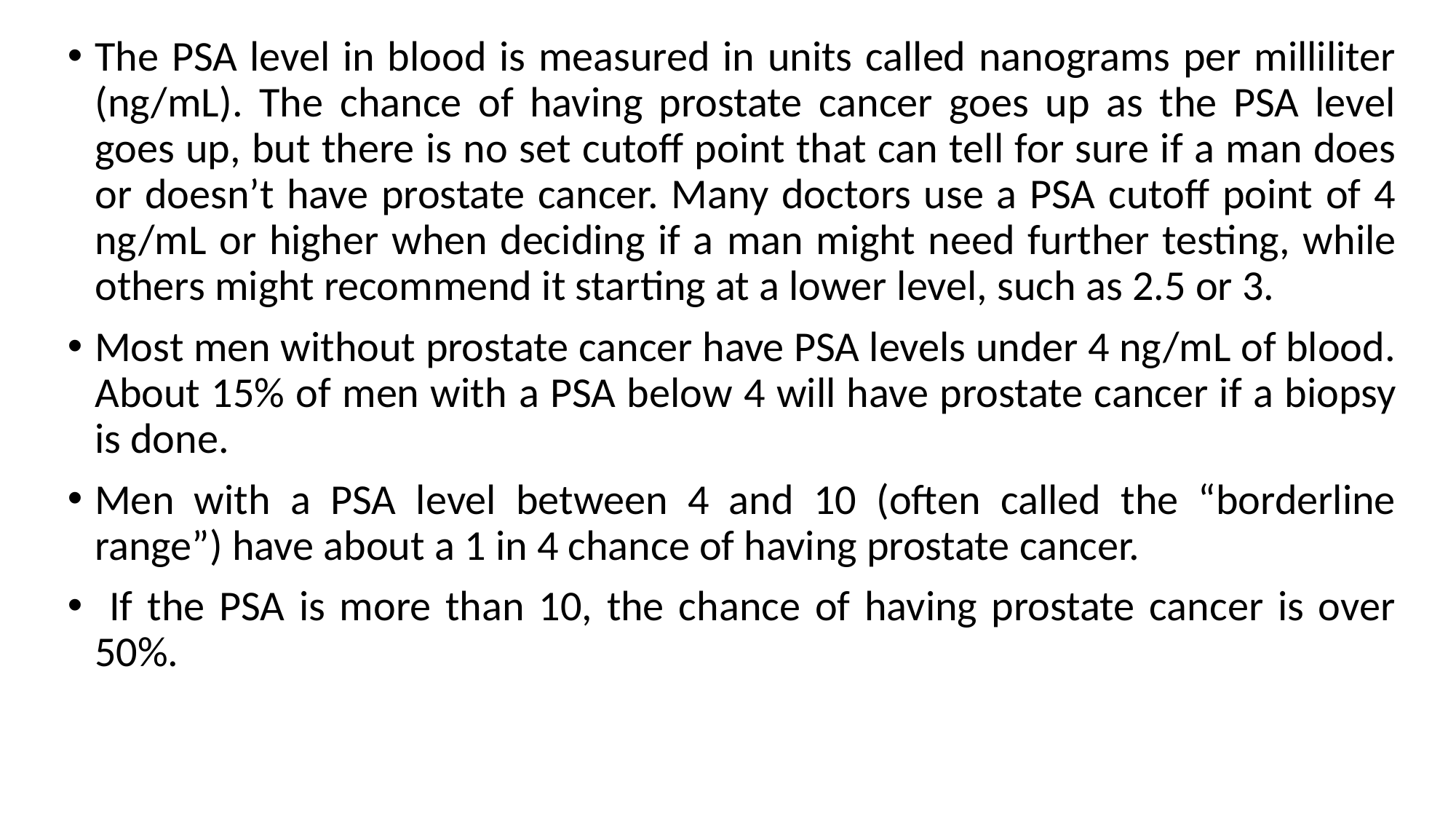

The PSA level in blood is measured in units called nanograms per milliliter (ng/mL). The chance of having prostate cancer goes up as the PSA level goes up, but there is no set cutoff point that can tell for sure if a man does or doesn’t have prostate cancer. Many doctors use a PSA cutoff point of 4 ng/mL or higher when deciding if a man might need further testing, while others might recommend it starting at a lower level, such as 2.5 or 3.
Most men without prostate cancer have PSA levels under 4 ng/mL of blood. About 15% of men with a PSA below 4 will have prostate cancer if a biopsy is done.
Men with a PSA level between 4 and 10 (often called the “borderline range”) have about a 1 in 4 chance of having prostate cancer.
 If the PSA is more than 10, the chance of having prostate cancer is over 50%.